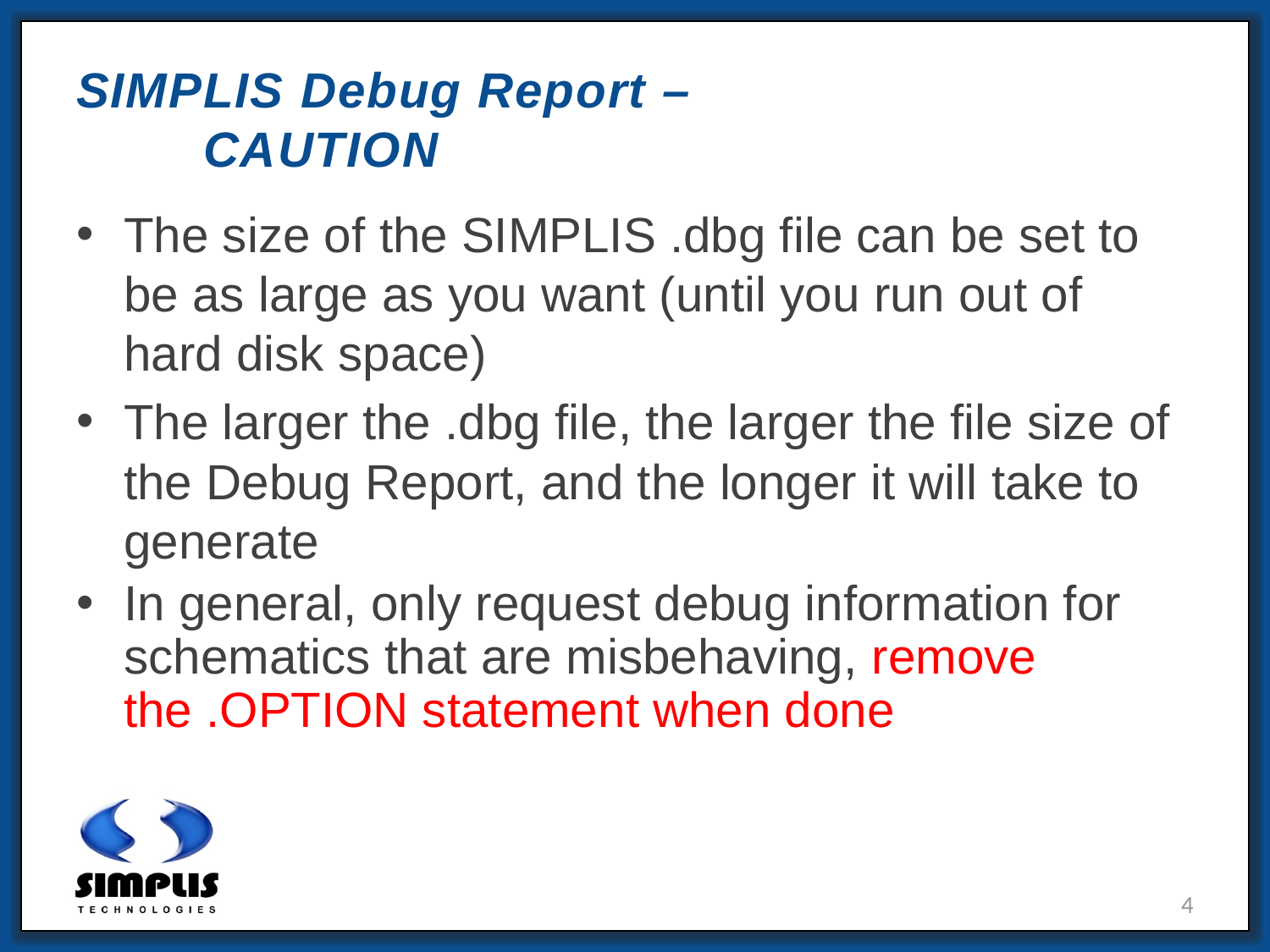

SIMPLIS Debug Report –
	CAUTION
The size of the SIMPLIS .dbg file can be set to be as large as you want (until you run out of hard disk space)
The larger the .dbg file, the larger the file size of the Debug Report, and the longer it will take to generate
In general, only request debug information for schematics that are misbehaving, remove the .OPTION statement when done
4